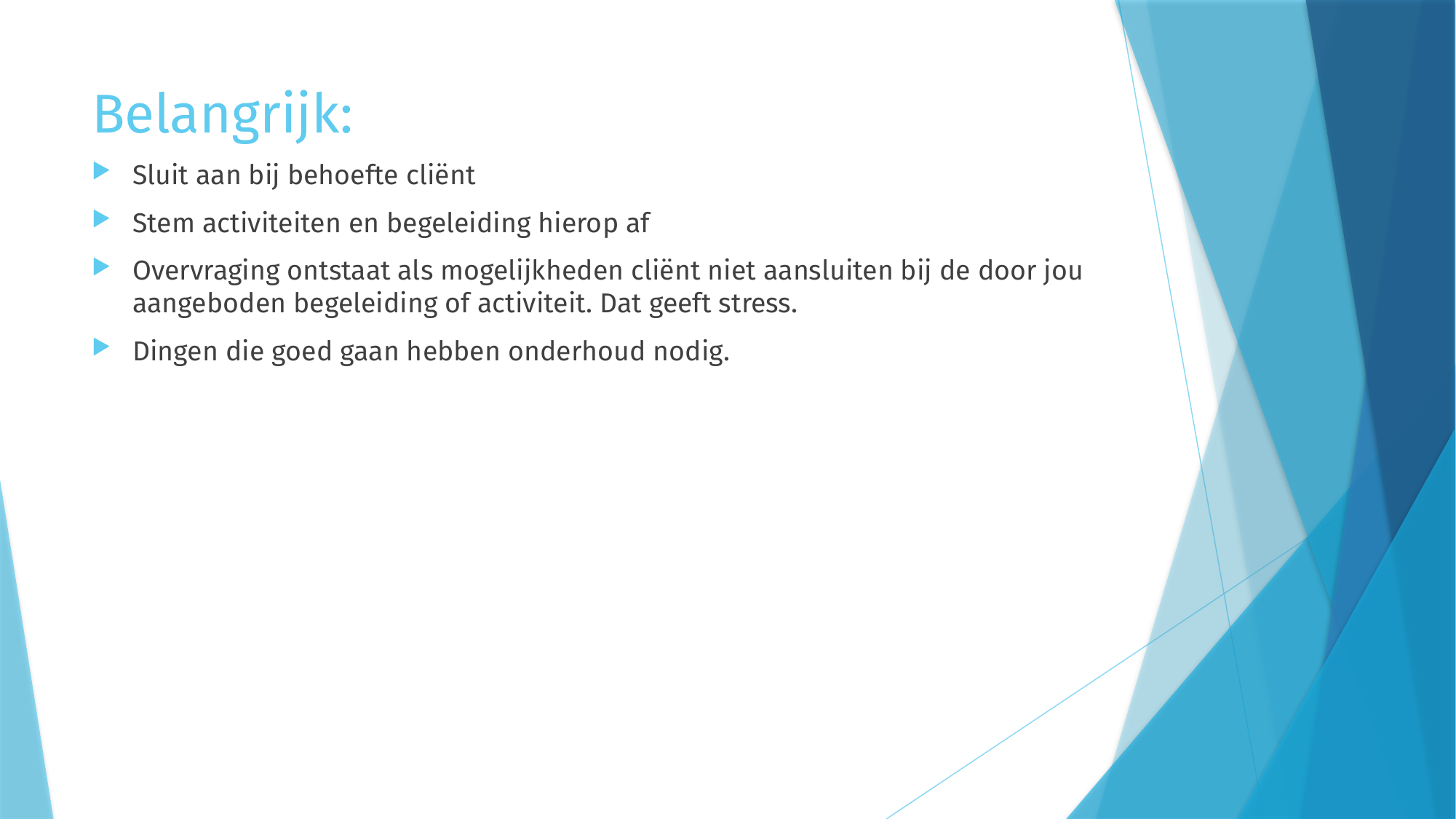

# Belangrijk:
Sluit aan bij behoefte cliënt
Stem activiteiten en begeleiding hierop af
Overvraging ontstaat als mogelijkheden cliënt niet aansluiten bij de door jou aangeboden begeleiding of activiteit. Dat geeft stress.
Dingen die goed gaan hebben onderhoud nodig.